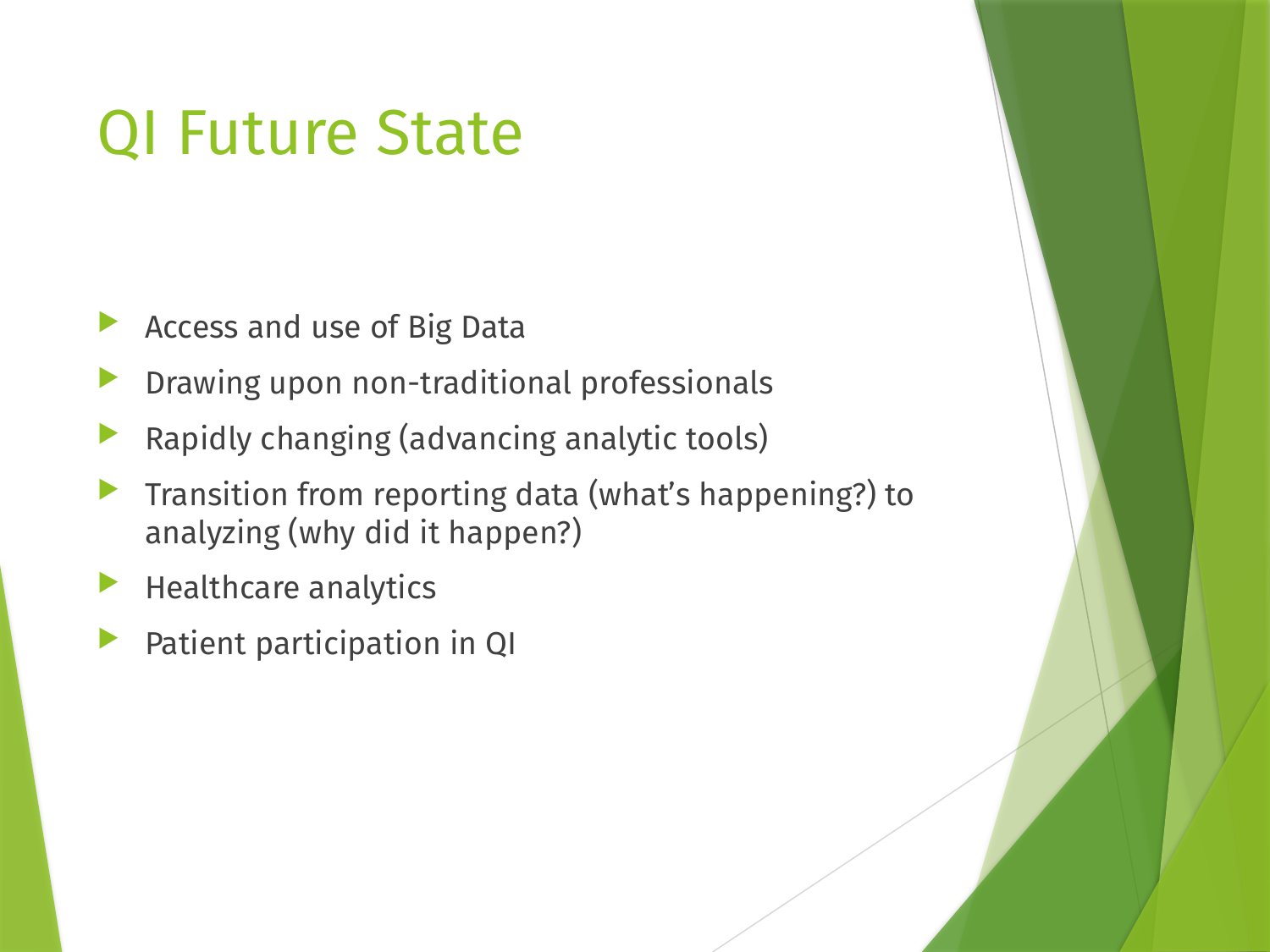

# QI Future State
Access and use of Big Data
Drawing upon non-traditional professionals
Rapidly changing (advancing analytic tools)
Transition from reporting data (what’s happening?) to analyzing (why did it happen?)
Healthcare analytics
Patient participation in QI